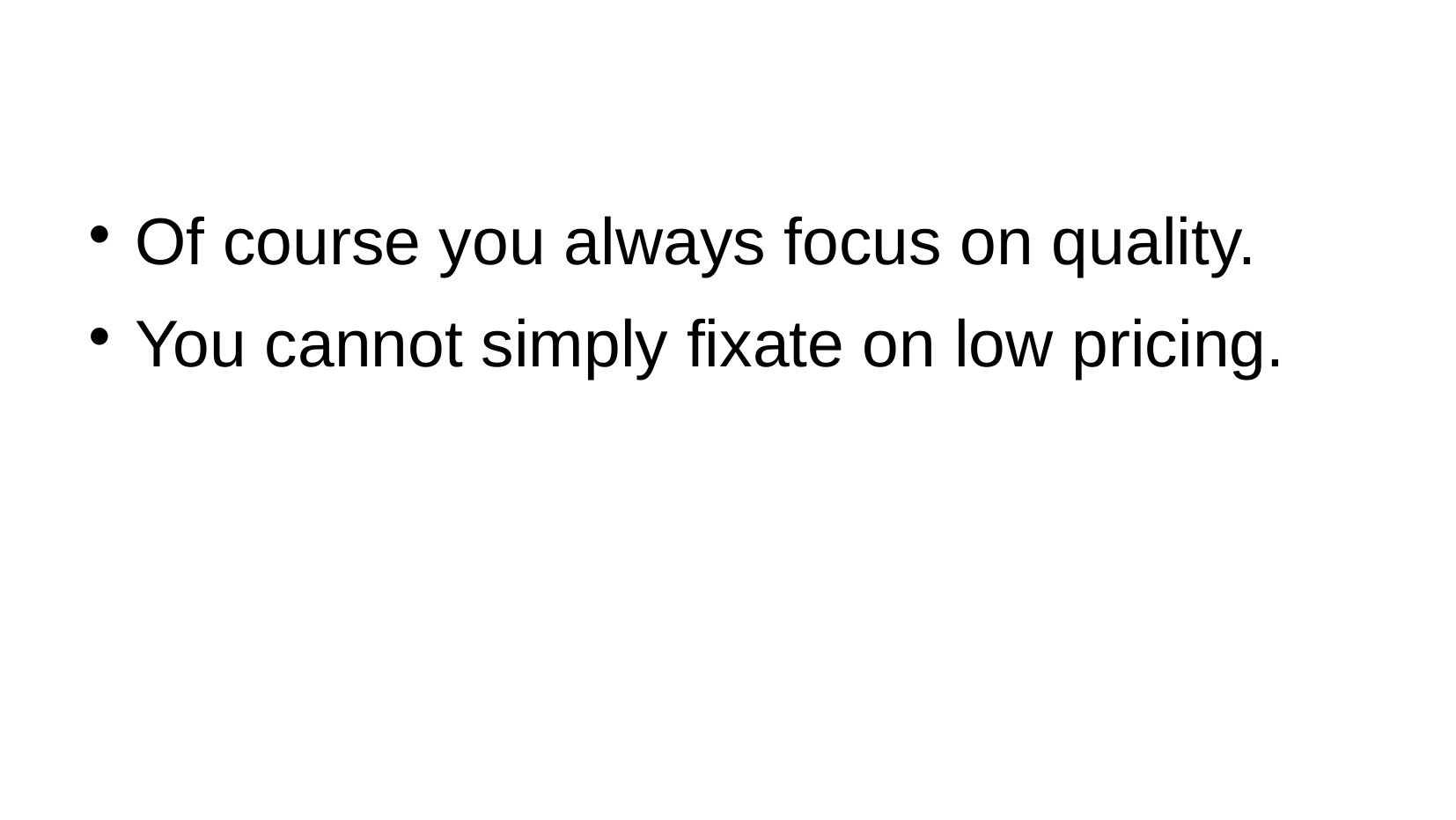

Of course you always focus on quality.
You cannot simply fixate on low pricing.